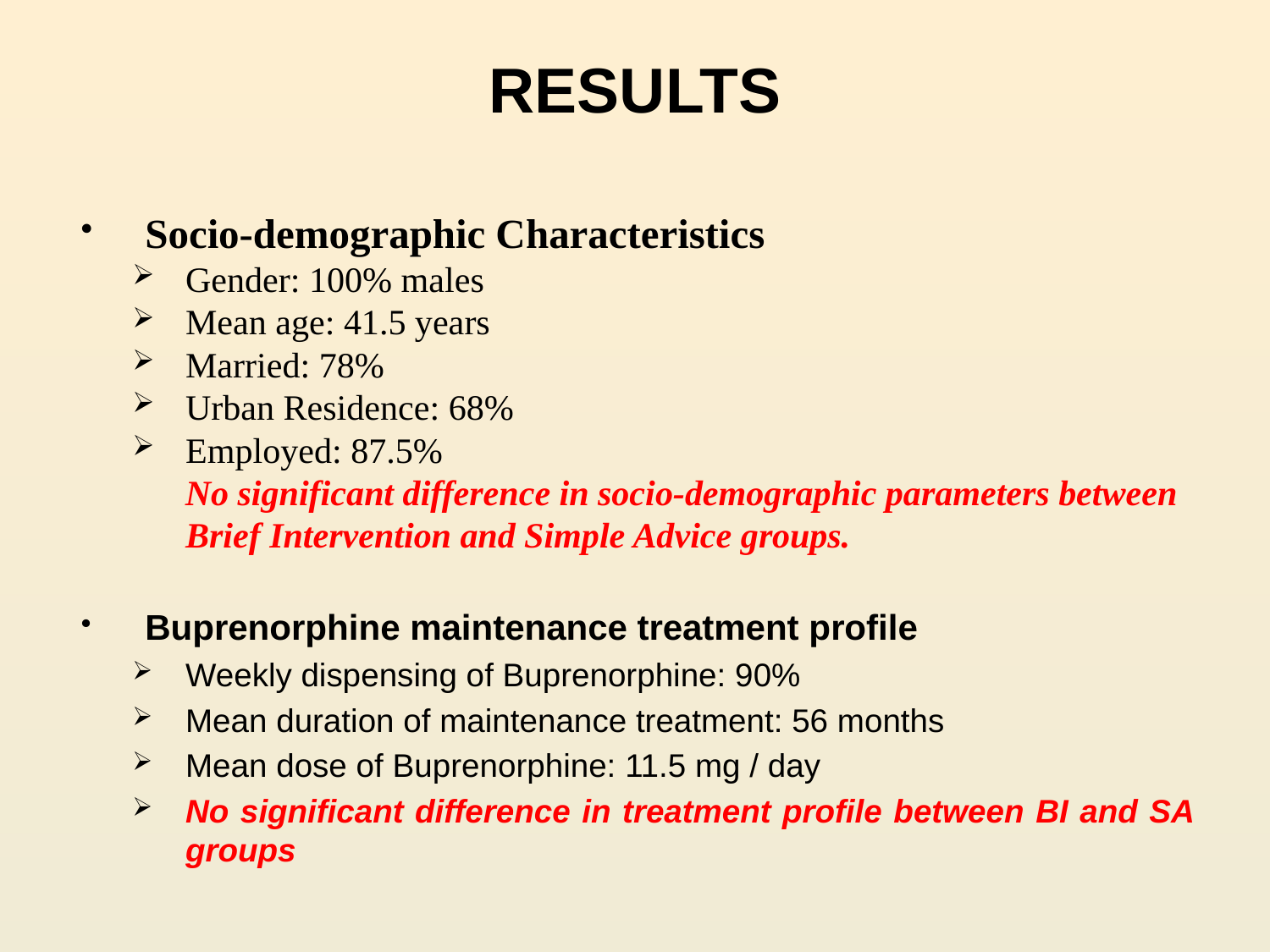

# RESULTS
Socio-demographic Characteristics
Gender: 100% males
Mean age: 41.5 years
Married: 78%
Urban Residence: 68%
Employed: 87.5%
    No significant difference in socio-demographic parameters between Brief Intervention and Simple Advice groups.

Buprenorphine maintenance treatment profile
Weekly dispensing of Buprenorphine: 90%
Mean duration of maintenance treatment: 56 months
Mean dose of Buprenorphine: 11.5 mg / day
No significant difference in treatment profile between BI and SA groups